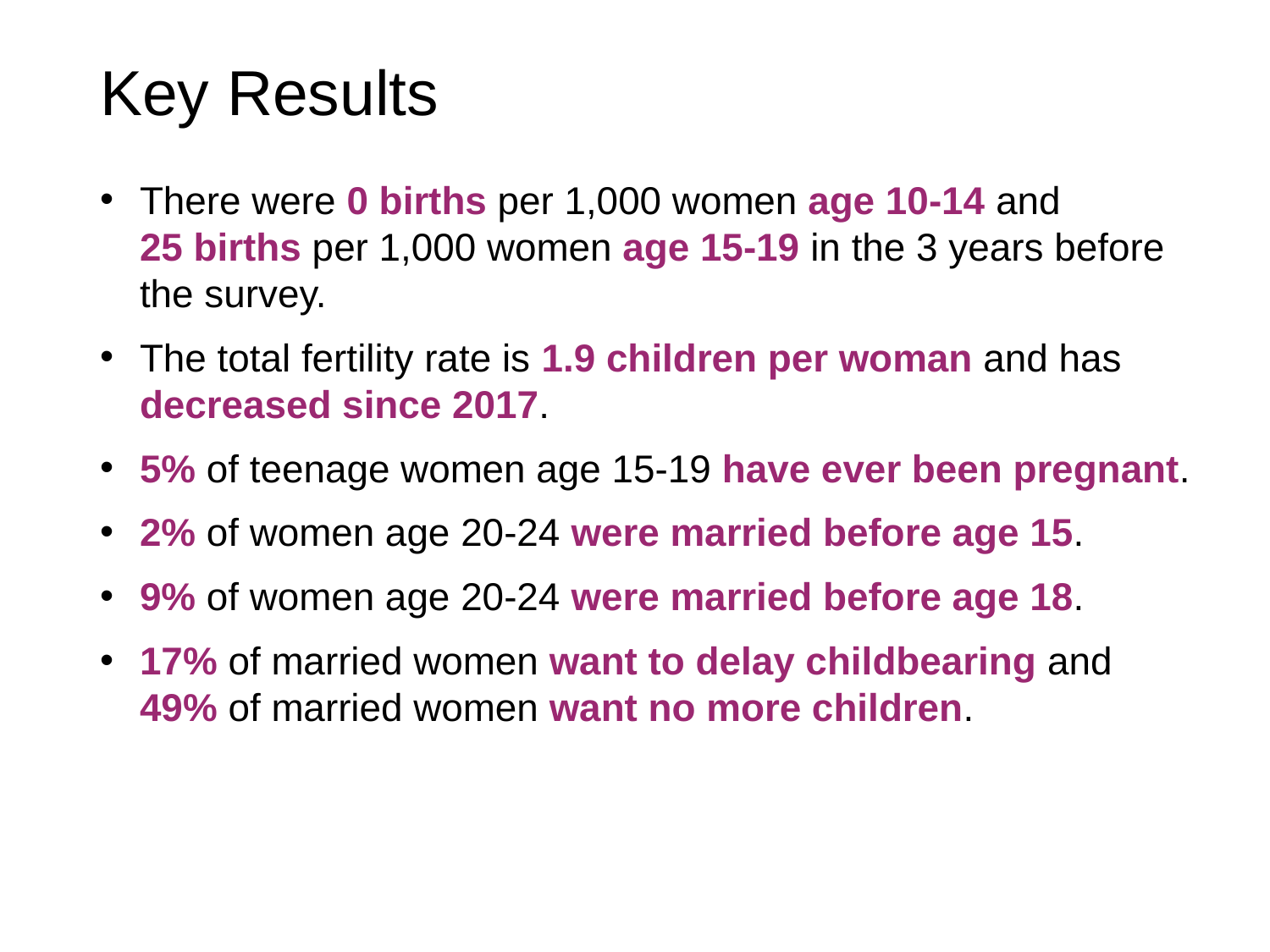

# Key Results
There were 0 births per 1,000 women age 10-14 and
25 births per 1,000 women age 15-19 in the 3 years before the survey.
The total fertility rate is 1.9 children per woman and has decreased since 2017.
5% of teenage women age 15-19 have ever been pregnant.
2% of women age 20-24 were married before age 15.
9% of women age 20-24 were married before age 18.
17% of married women want to delay childbearing and 49% of married women want no more children.